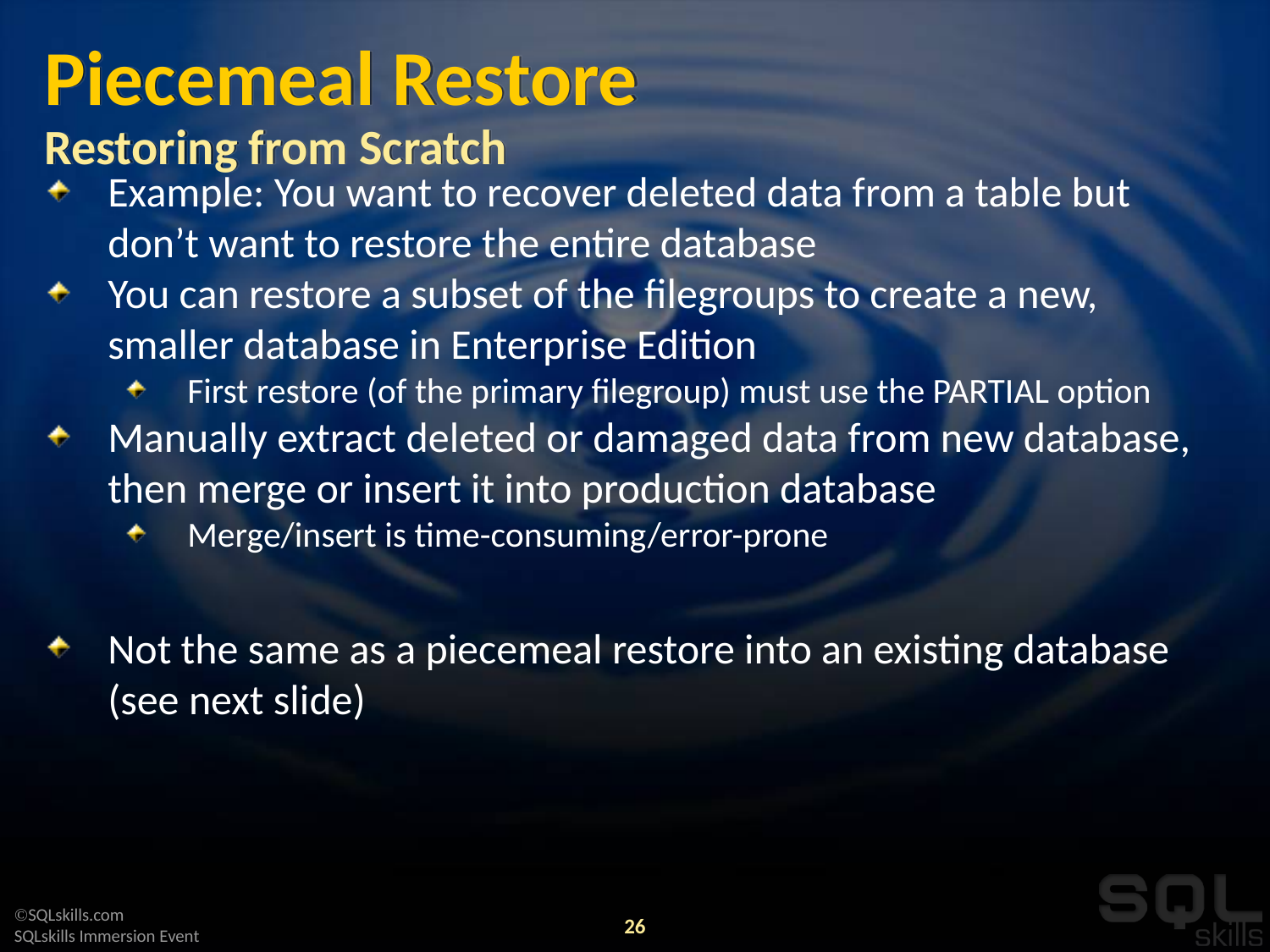

# Piecemeal Restore Restoring from Scratch
Example: You want to recover deleted data from a table but don’t want to restore the entire database
You can restore a subset of the filegroups to create a new, smaller database in Enterprise Edition
First restore (of the primary filegroup) must use the PARTIAL option
Manually extract deleted or damaged data from new database, then merge or insert it into production database
Merge/insert is time-consuming/error-prone

Not the same as a piecemeal restore into an existing database (see next slide)

26